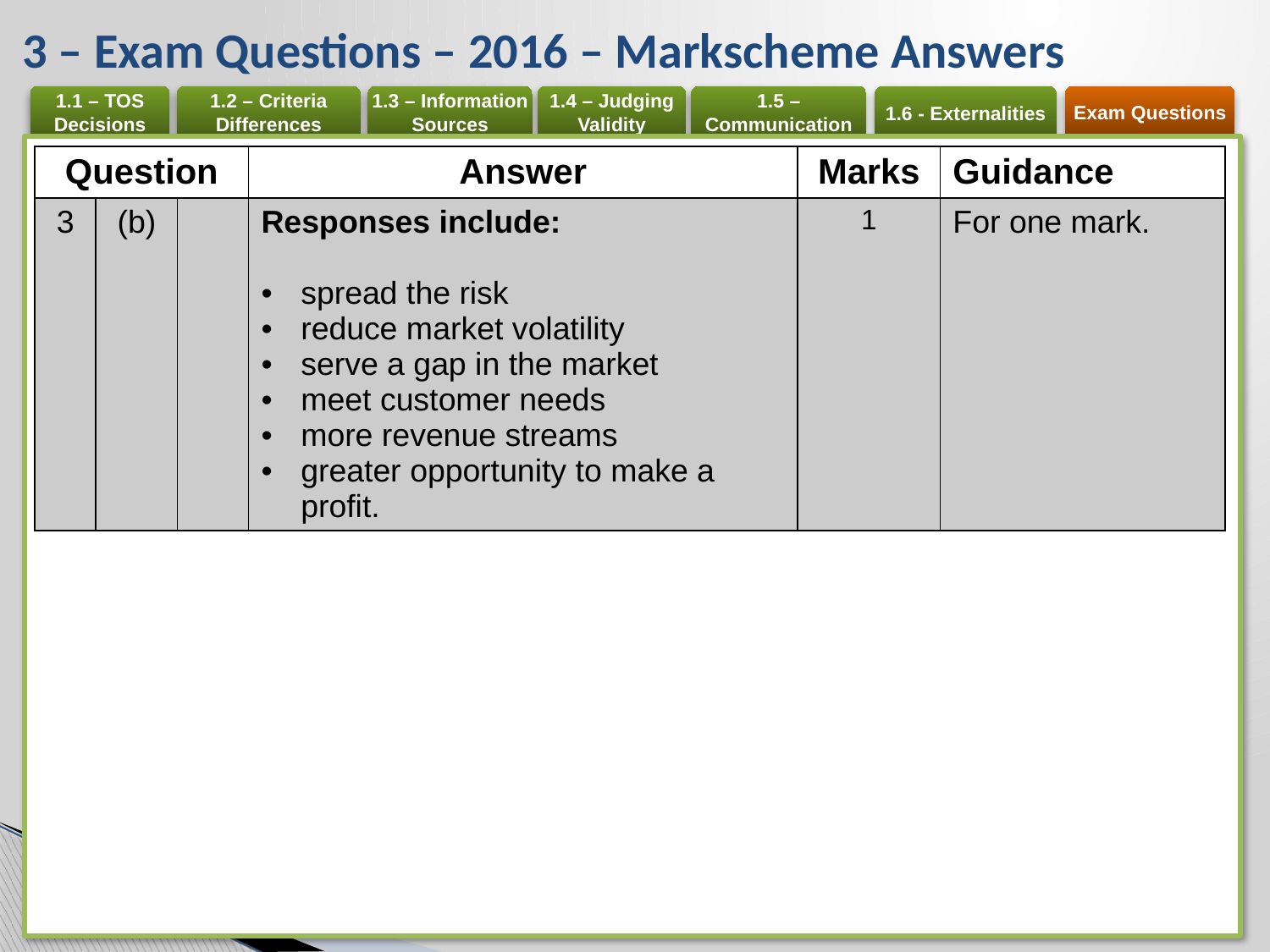

# 3 – Exam Questions – 2016 – Markscheme Answers
| Question |  |  | Answer | Marks | Guidance |
| --- | --- | --- | --- | --- | --- |
| 3 | (b) |  | Responses include: spread the risk reduce market volatility serve a gap in the market meet customer needs more revenue streams greater opportunity to make a profit. | 1 | For one mark. |